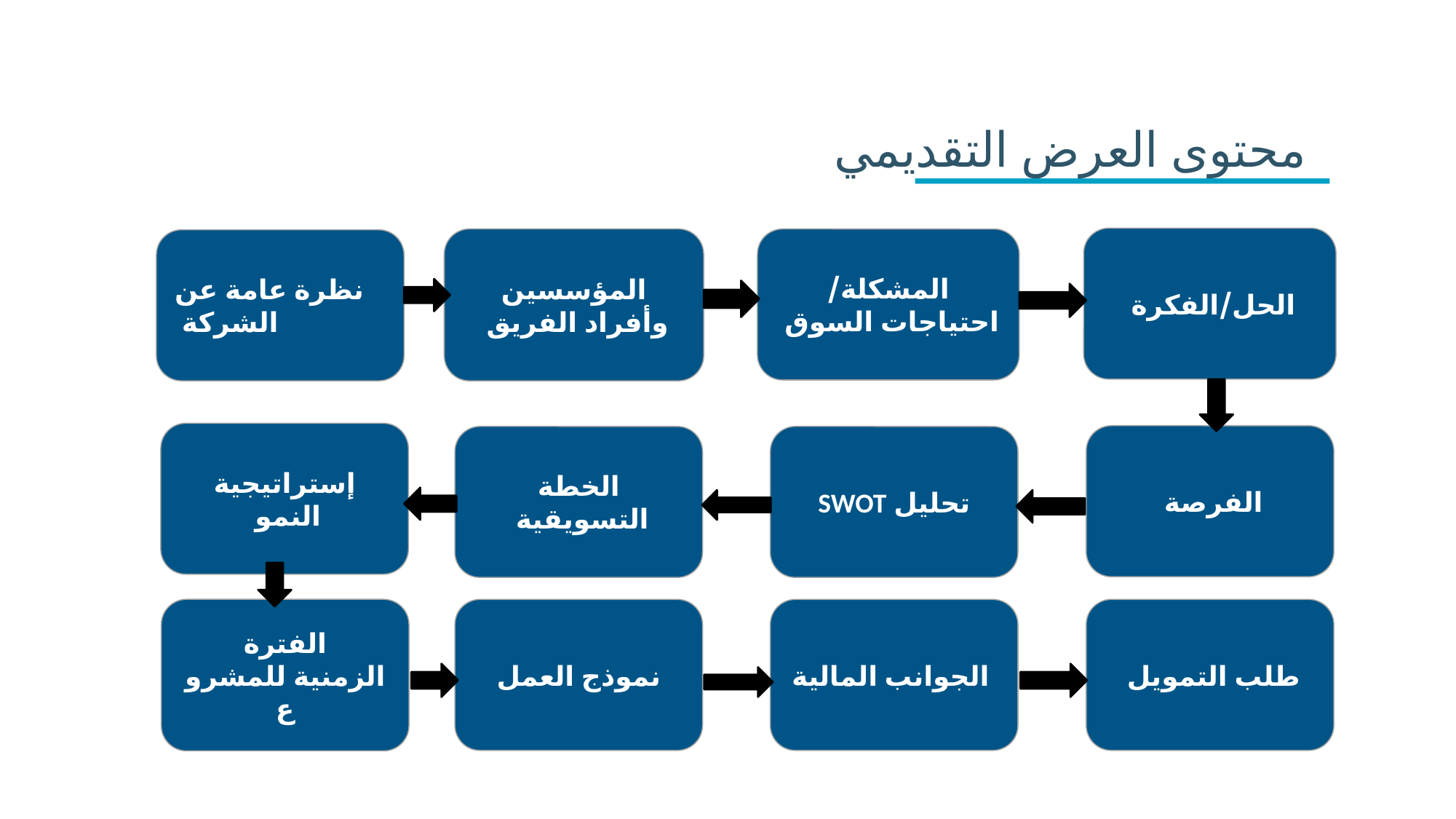

محتوى العرض التقديمي

الحل/الفكرة
المؤسسين وأفراد الفريق
المشكلة/احتياجات السوق
نظرة عامة عن الشركة

إستراتيجية النمو
الفرصة
الخطة التسويقية
تحليل SWOT

الفترة الزمنية للمشروع
نموذج العمل
الجوانب المالية
طلب التمويل